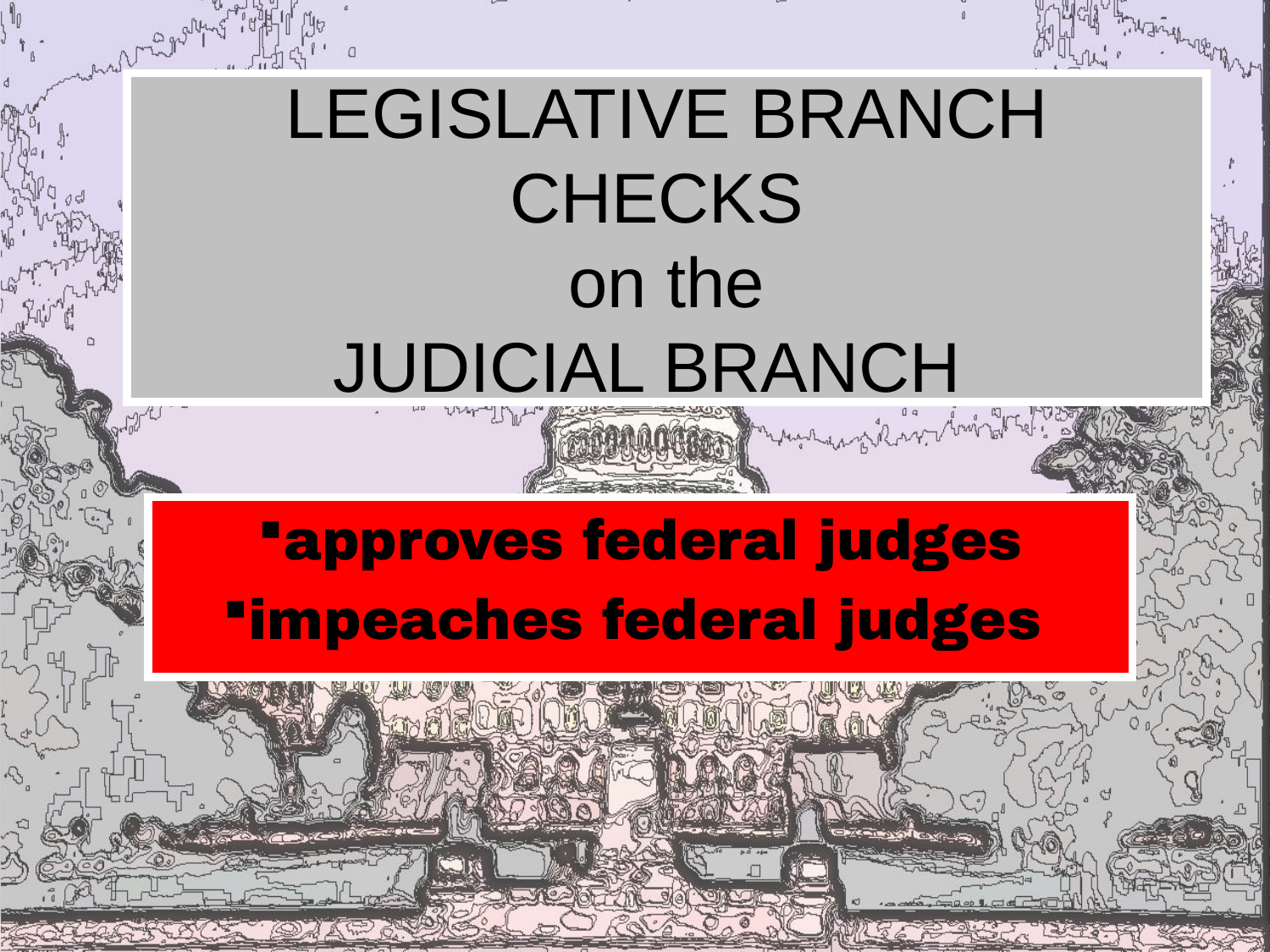

# LEGISLATIVE BRANCH CHECKS on the JUDICIAL BRANCH
approves federal judges
impeaches federal judges